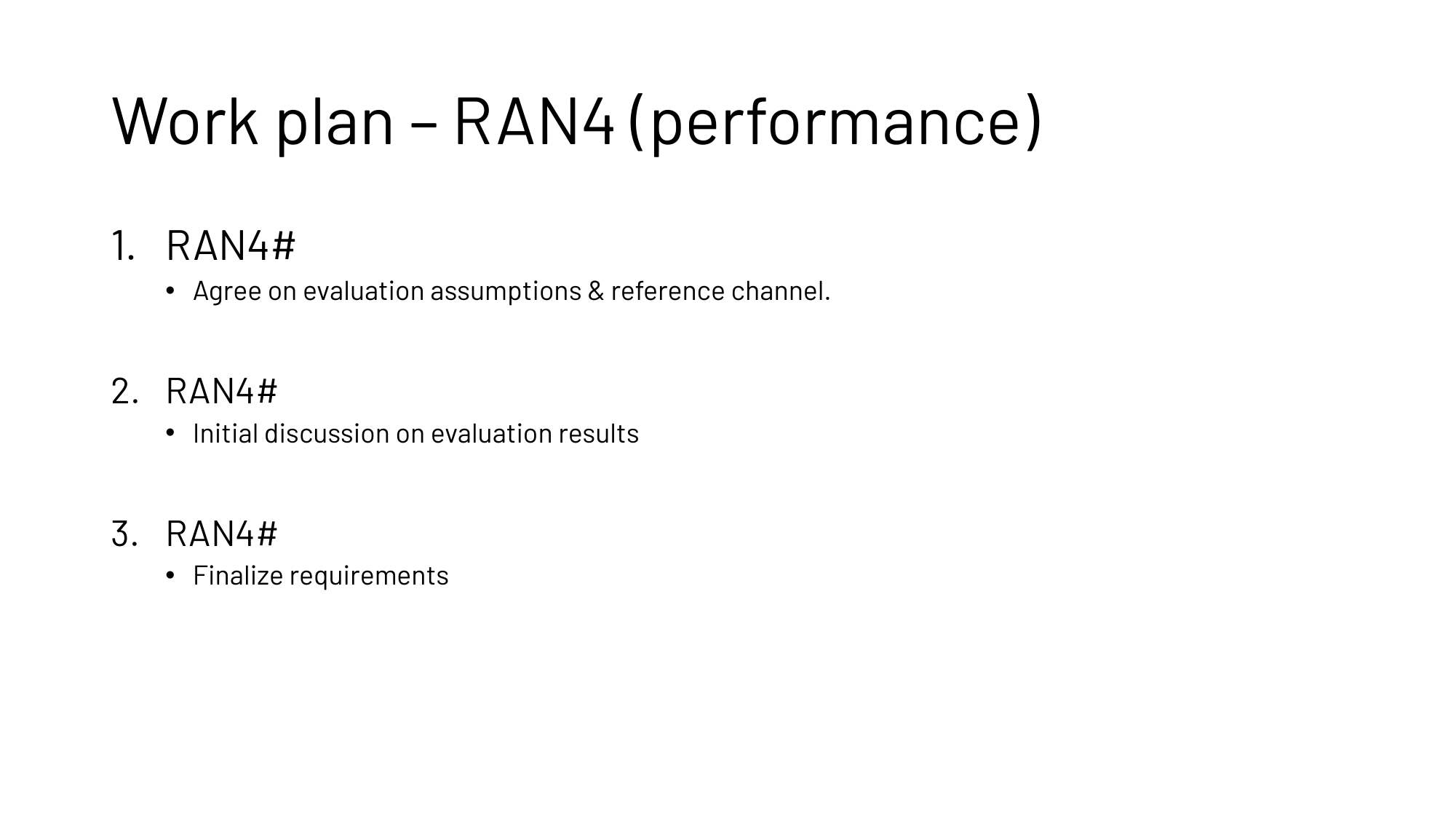

# Work plan – RAN4 (performance)
RAN4#
Agree on evaluation assumptions & reference channel.

RAN4#
Initial discussion on evaluation results

RAN4#
Finalize requirements